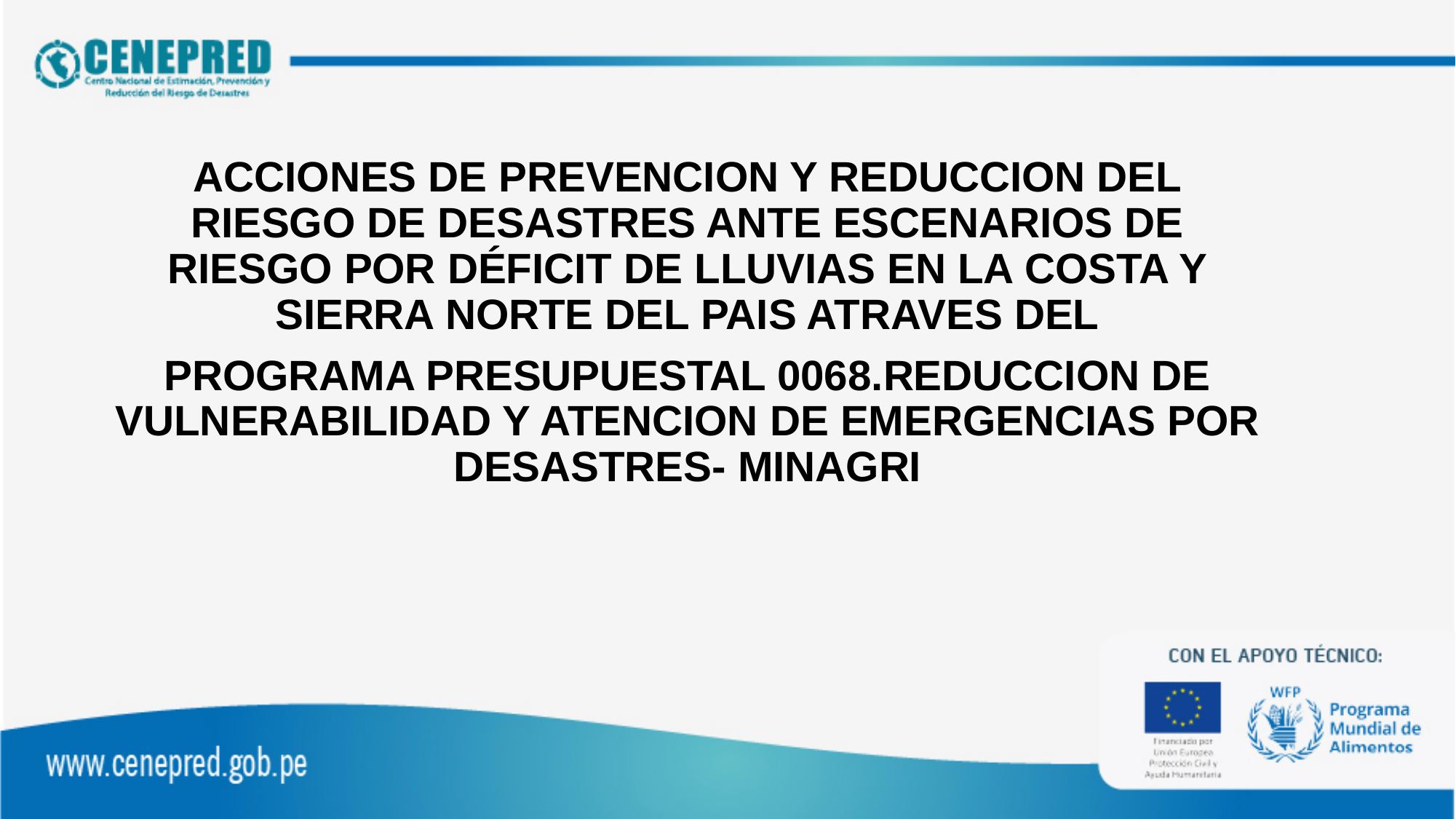

ACCIONES DE PREVENCION Y REDUCCION DEL RIESGO DE DESASTRES ANTE ESCENARIOS DE RIESGO POR DÉFICIT DE LLUVIAS EN LA COSTA Y SIERRA NORTE DEL PAIS ATRAVES DEL
PROGRAMA PRESUPUESTAL 0068.REDUCCION DE VULNERABILIDAD Y ATENCION DE EMERGENCIAS POR DESASTRES- MINAGRI